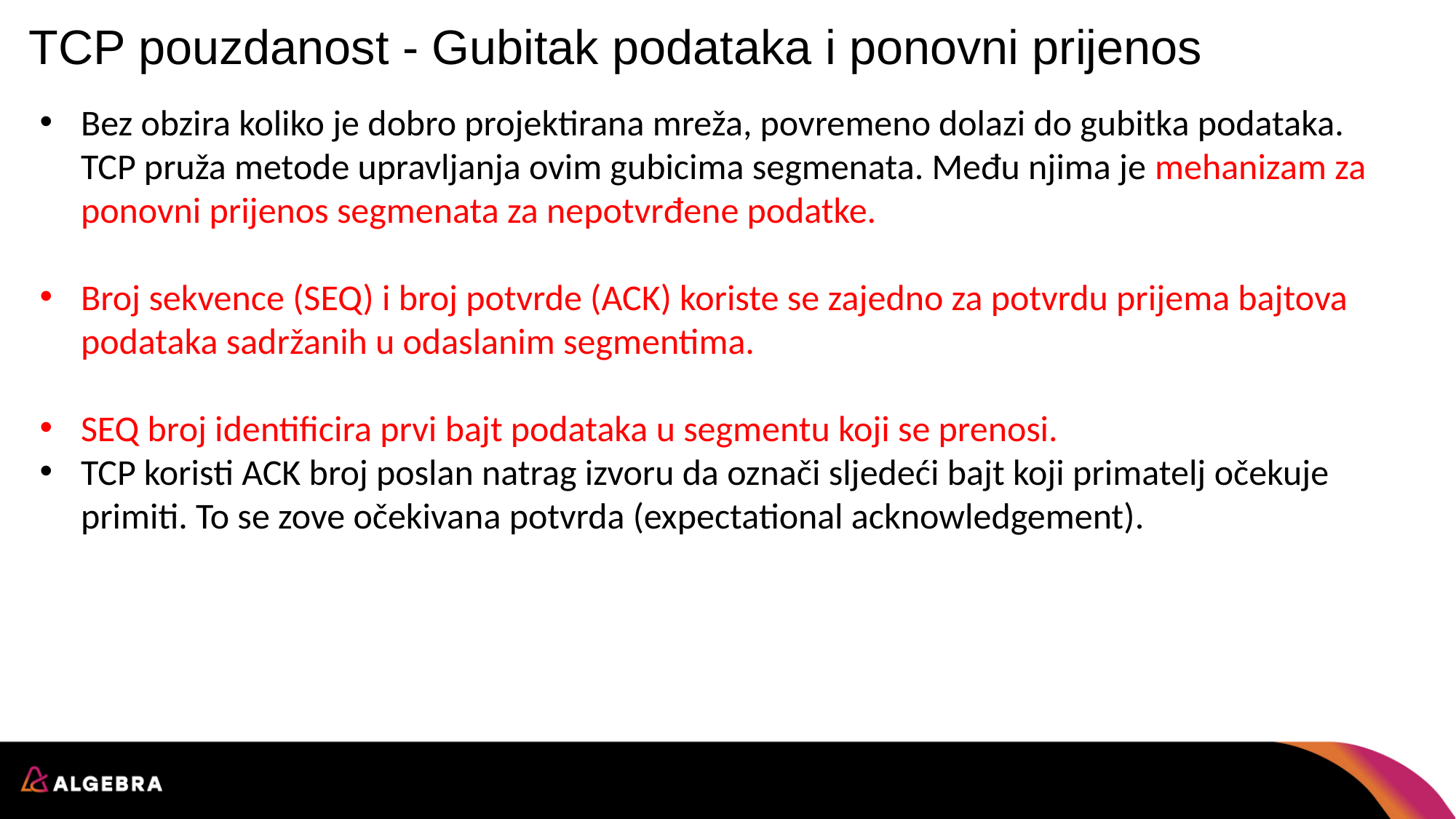

# TCP pouzdanost - Gubitak podataka i ponovni prijenos
Bez obzira koliko je dobro projektirana mreža, povremeno dolazi do gubitka podataka. TCP pruža metode upravljanja ovim gubicima segmenata. Među njima je mehanizam za ponovni prijenos segmenata za nepotvrđene podatke.

Broj sekvence (SEQ) i broj potvrde (ACK) koriste se zajedno za potvrdu prijema bajtova podataka sadržanih u odaslanim segmentima.

SEQ broj identificira prvi bajt podataka u segmentu koji se prenosi.
TCP koristi ACK broj poslan natrag izvoru da označi sljedeći bajt koji primatelj očekuje primiti. To se zove očekivana potvrda (expectational acknowledgement).